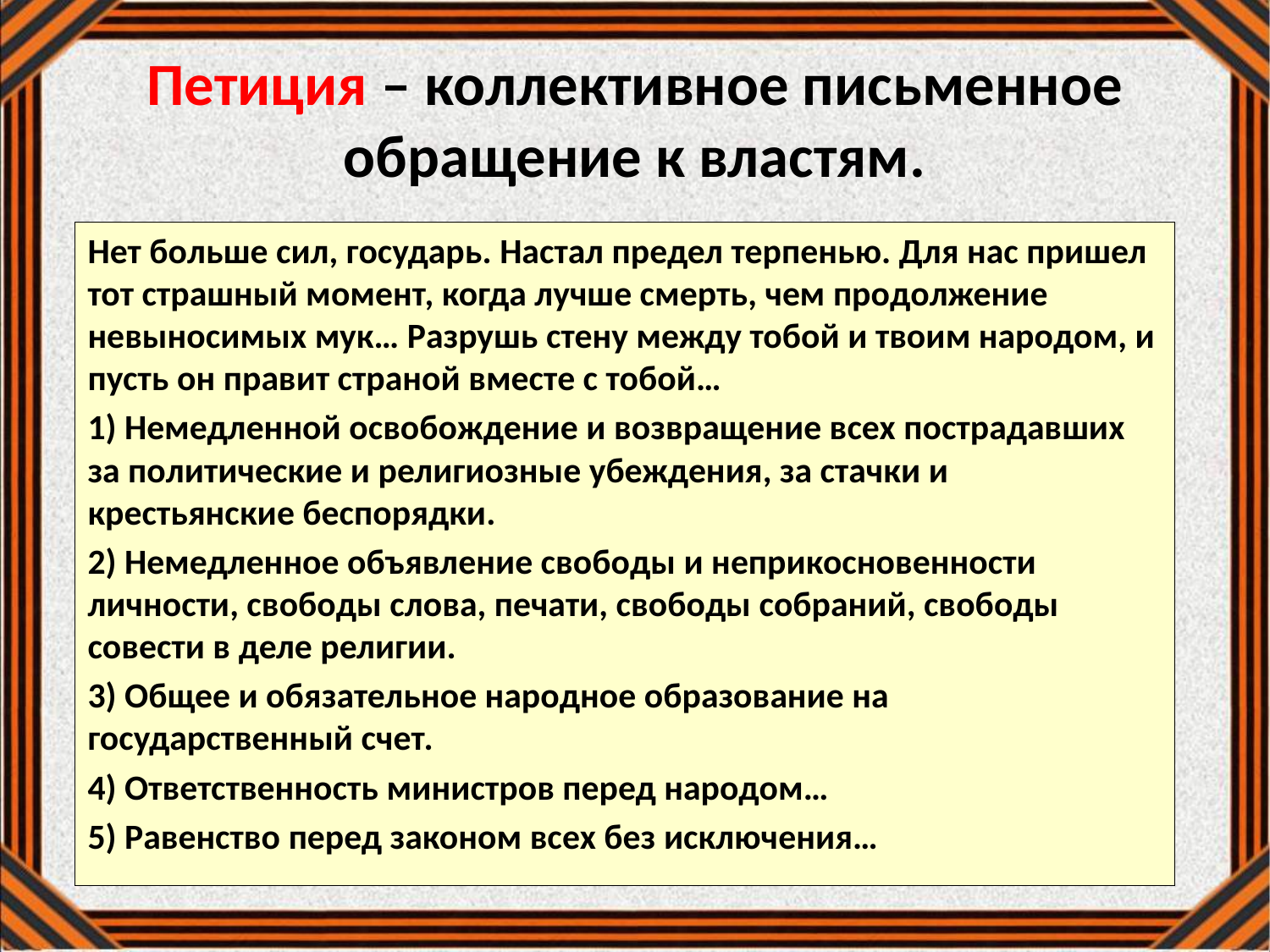

# Петиция – коллективное письменное обращение к властям.
Нет больше сил, государь. Настал предел терпенью. Для нас пришел тот страшный момент, когда лучше смерть, чем продолжение невыносимых мук… Разрушь стену между тобой и твоим народом, и пусть он правит страной вместе с тобой…
1) Немедленной освобождение и возвращение всех пострадавших за политические и религиозные убеждения, за стачки и крестьянские беспорядки.
2) Немедленное объявление свободы и неприкосновенности личности, свободы слова, печати, свободы собраний, свободы совести в деле религии.
3) Общее и обязательное народное образование на государственный счет.
4) Ответственность министров перед народом…
5) Равенство перед законом всех без исключения…